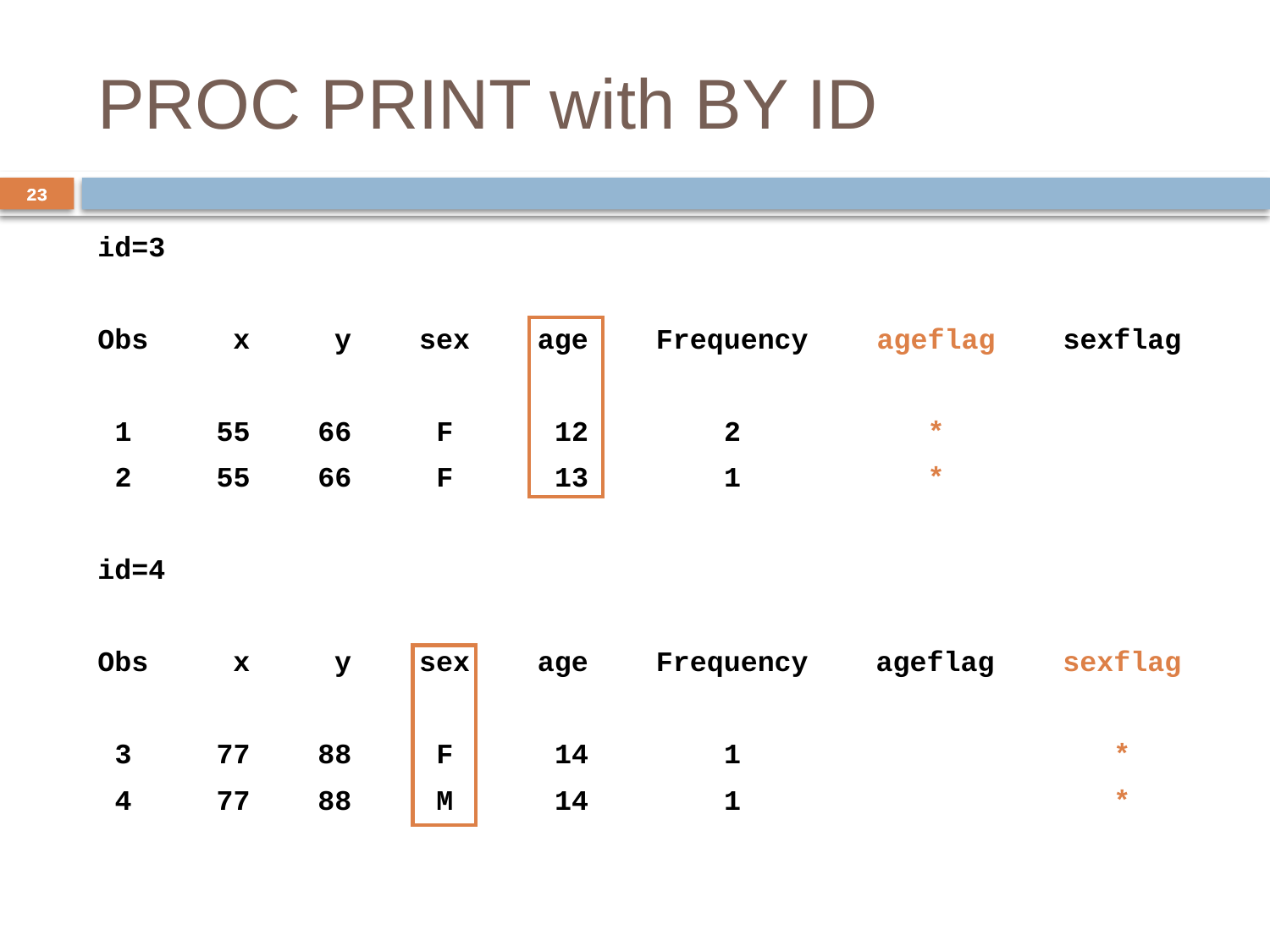

PROC PRINT with BY ID
23
23
id=3

Obs     x     y    sex    age    Frequency    ageflag    sexflag

 1     55    66     F      12        2           *
 2     55    66     F      13        1           *

id=4

Obs     x     y    sex    age    Frequency    ageflag    sexflag

 3     77    88     F      14        1                      *
 4     77    88     M      14        1                      *